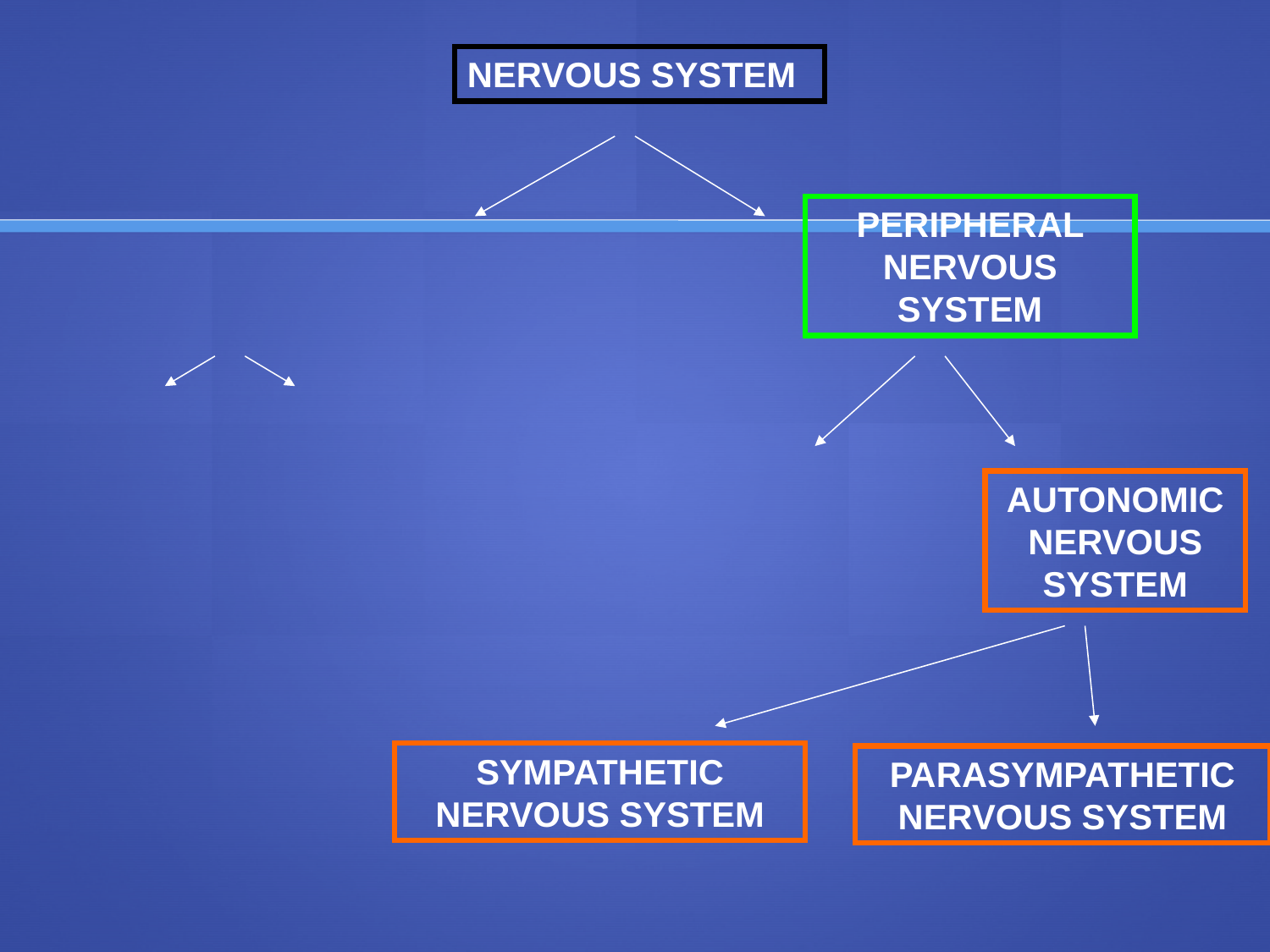

NERVOUS SYSTEM

PERIPHERAL NERVOUS SYSTEM

AUTONOMIC NERVOUS SYSTEM

SYMPATHETIC NERVOUS SYSTEM
PARASYMPATHETIC NERVOUS SYSTEM